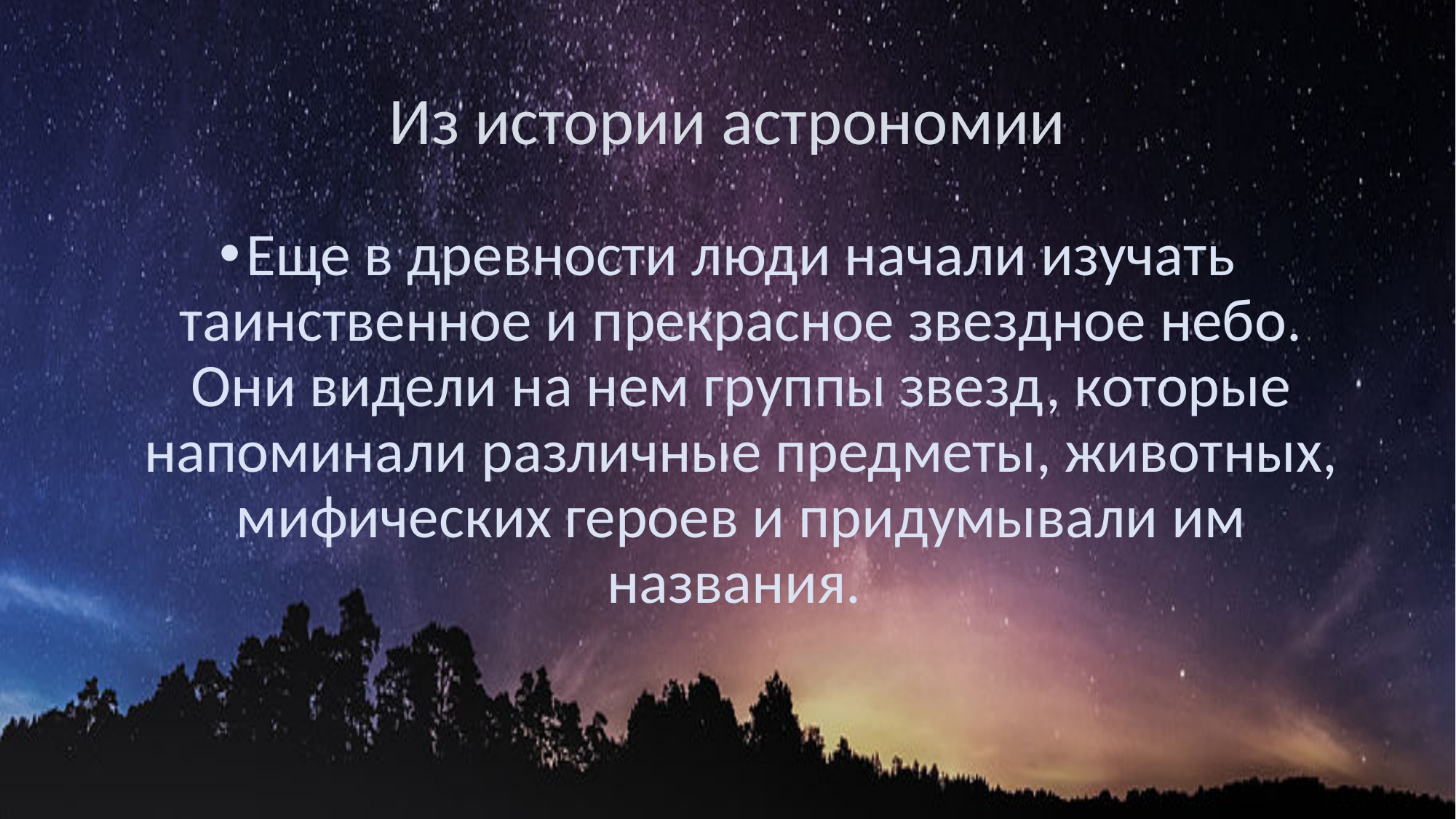

# Из истории астрономии
Еще в древности люди начали изучать таинственное и прекрасное звездное небо. Они видели на нем группы звезд, которые напоминали различные предметы, животных, мифических героев и придумывали им названия.